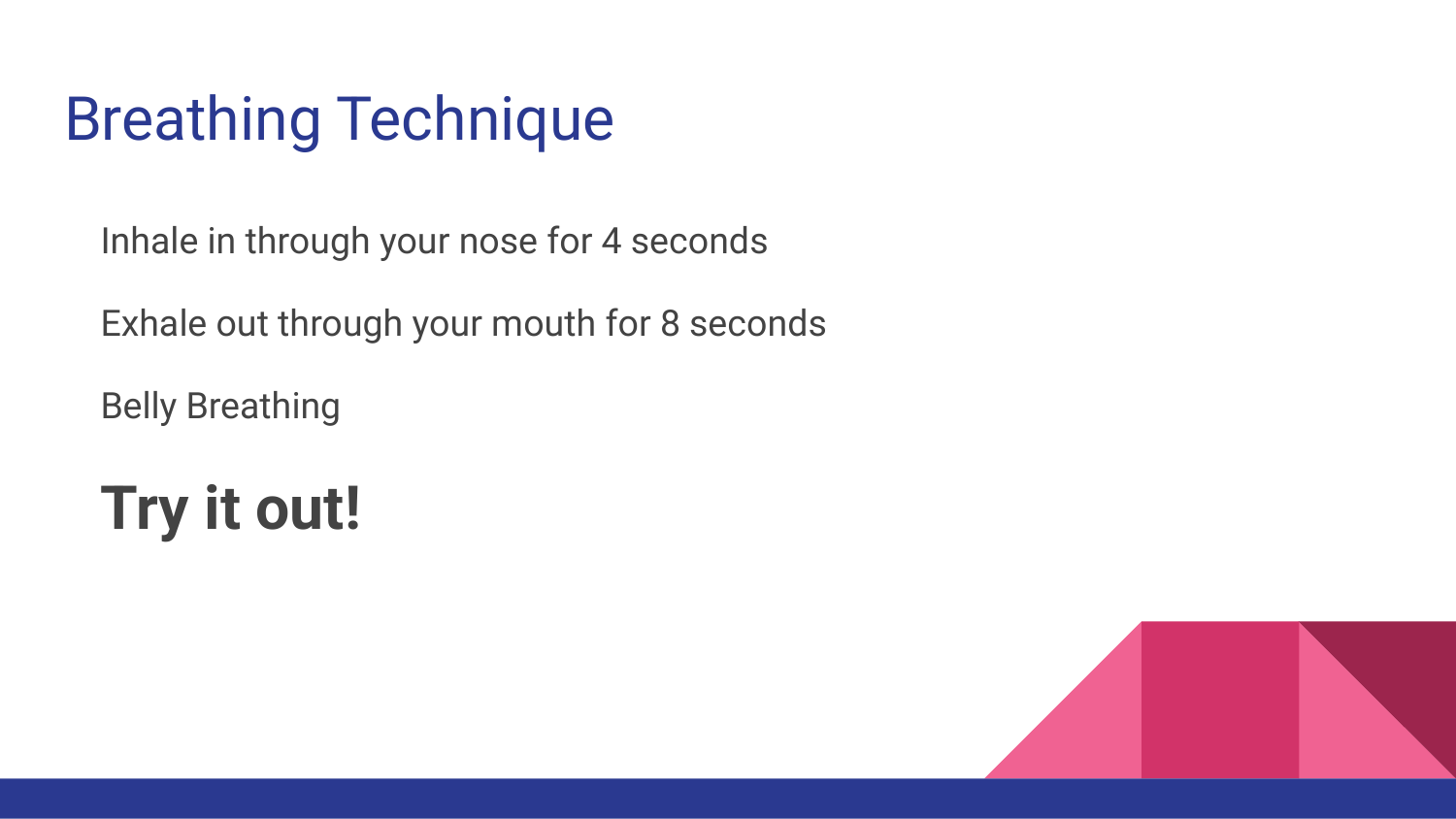

# Breathing Technique
Inhale in through your nose for 4 seconds
Exhale out through your mouth for 8 seconds
Belly Breathing
Try it out!